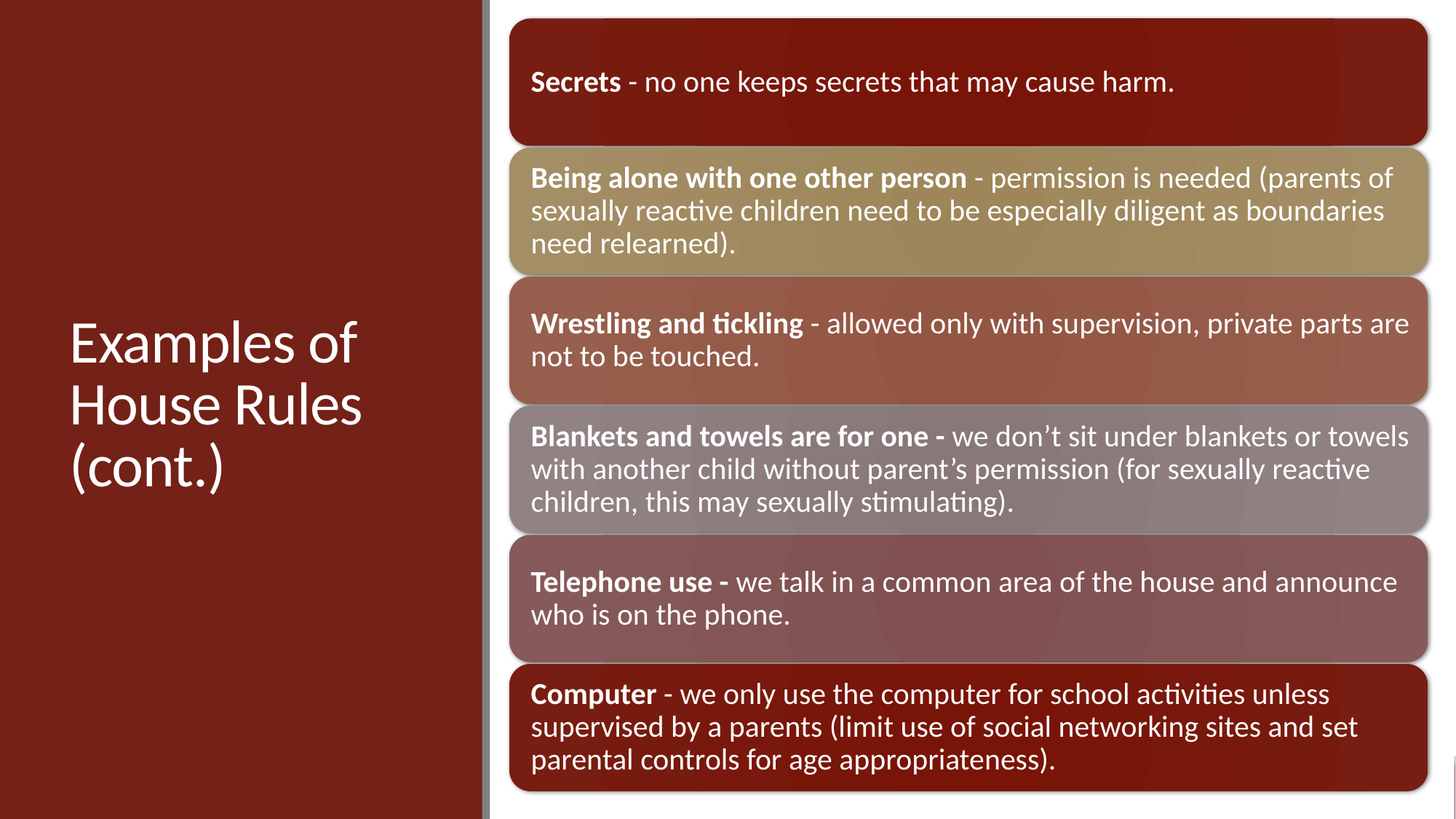

Secrets - no one keeps secrets that may cause harm.
Being alone with one other person - permission is needed (parents of sexually reactive children need to be especially diligent as boundaries need relearned).
Wrestling and tickling - allowed only with supervision, private parts are not to be touched.
Blankets and towels are for one - we don’t sit under blankets or towels with another child without parent’s permission (for sexually reactive children, this may sexually stimulating).
Telephone use - we talk in a common area of the house and announce who is on the phone.
Computer - we only use the computer for school activities unless supervised by a parents (limit use of social networking sites and set parental controls for age appropriateness).
# Examples of House Rules (cont.)